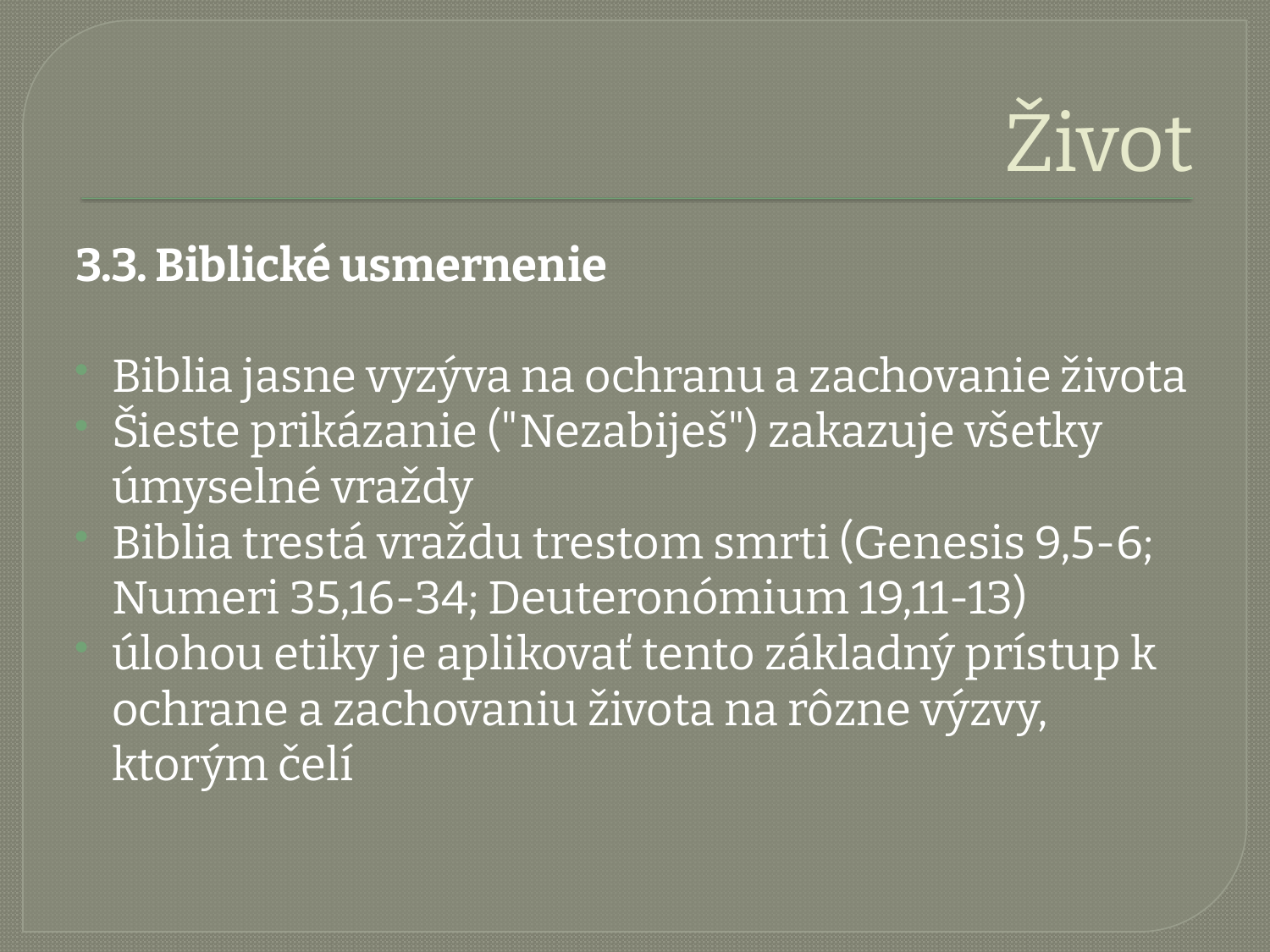

# Život
3.3. Biblické usmernenie

Biblia jasne vyzýva na ochranu a zachovanie života
Šieste prikázanie ("Nezabiješ") zakazuje všetky úmyselné vraždy
Biblia trestá vraždu trestom smrti (Genesis 9,5-6; Numeri 35,16-34; Deuteronómium 19,11-13)
úlohou etiky je aplikovať tento základný prístup k ochrane a zachovaniu života na rôzne výzvy, ktorým čelí